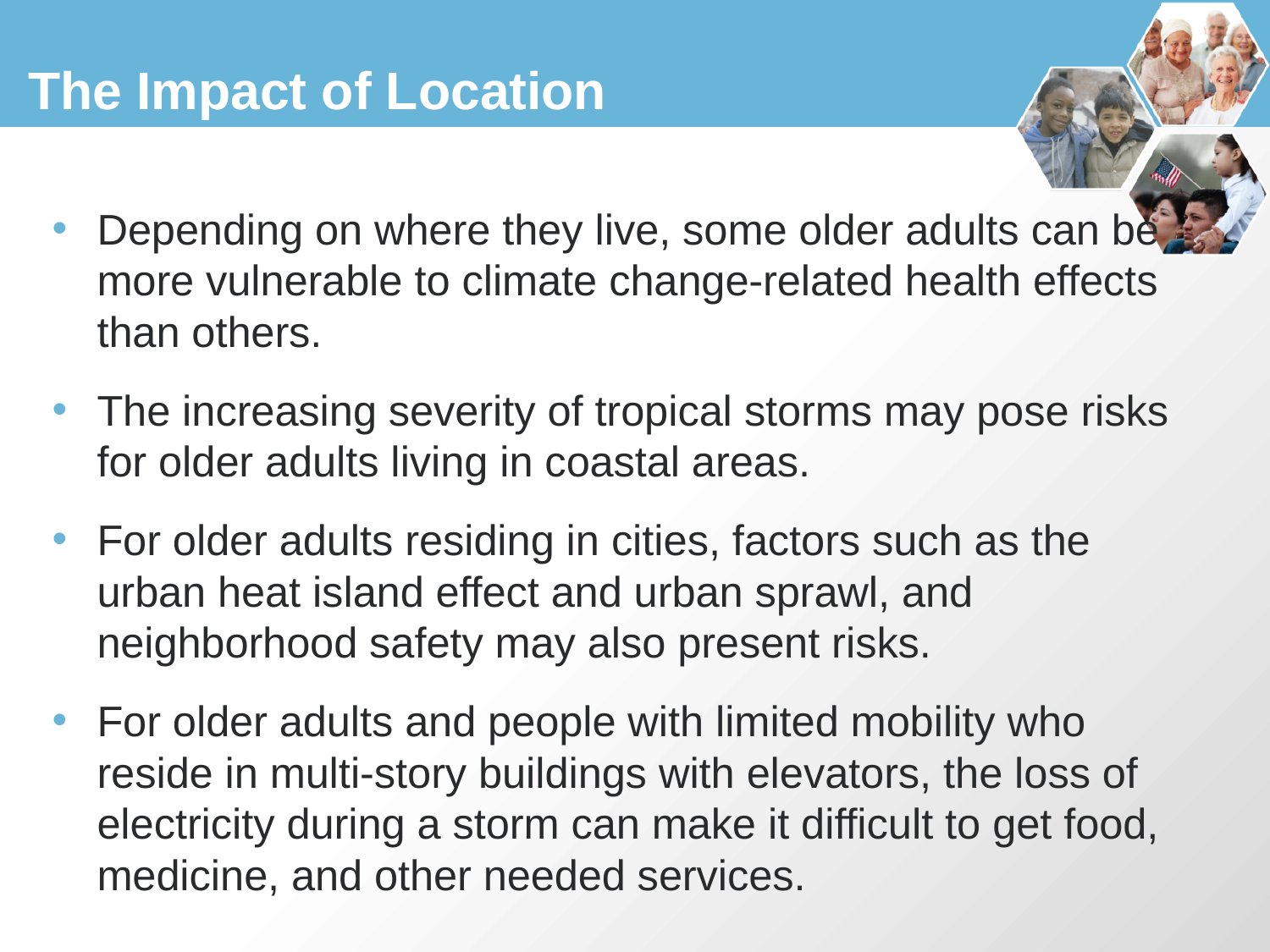

# The Impact of Location
Depending on where they live, some older adults can be more vulnerable to climate change-related health effects than others.
The increasing severity of tropical storms may pose risks for older adults living in coastal areas.
For older adults residing in cities, factors such as the urban heat island effect and urban sprawl, and neighborhood safety may also present risks.
For older adults and people with limited mobility who reside in multi-story buildings with elevators, the loss of electricity during a storm can make it difficult to get food, medicine, and other needed services.